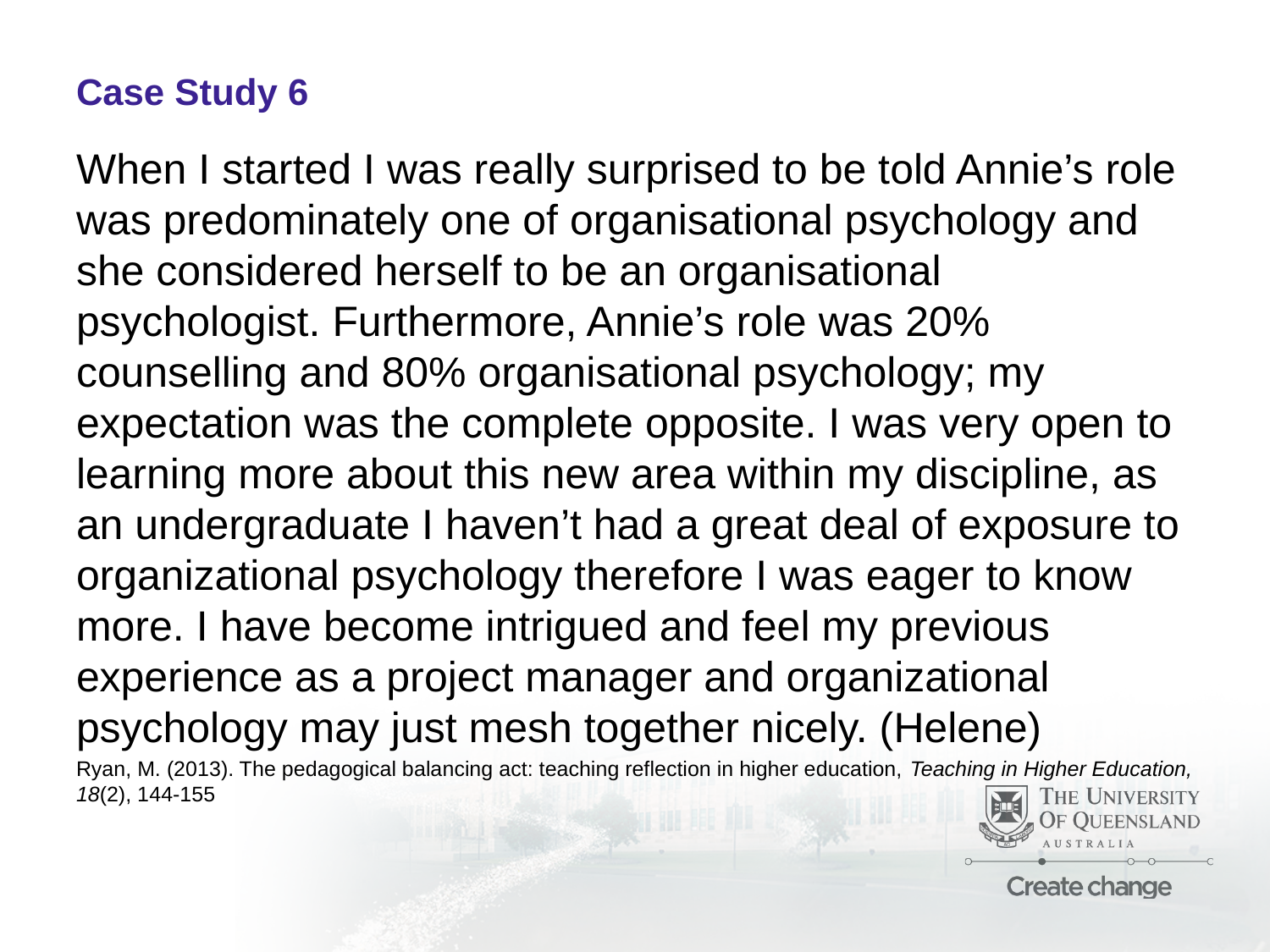

# Case Study 6
When I started I was really surprised to be told Annie’s role was predominately one of organisational psychology and she considered herself to be an organisational psychologist. Furthermore, Annie’s role was 20% counselling and 80% organisational psychology; my expectation was the complete opposite. I was very open to learning more about this new area within my discipline, as an undergraduate I haven’t had a great deal of exposure to organizational psychology therefore I was eager to know more. I have become intrigued and feel my previous experience as a project manager and organizational psychology may just mesh together nicely. (Helene)
Ryan, M. (2013). The pedagogical balancing act: teaching reflection in higher education, Teaching in Higher Education, 18(2), 144-155